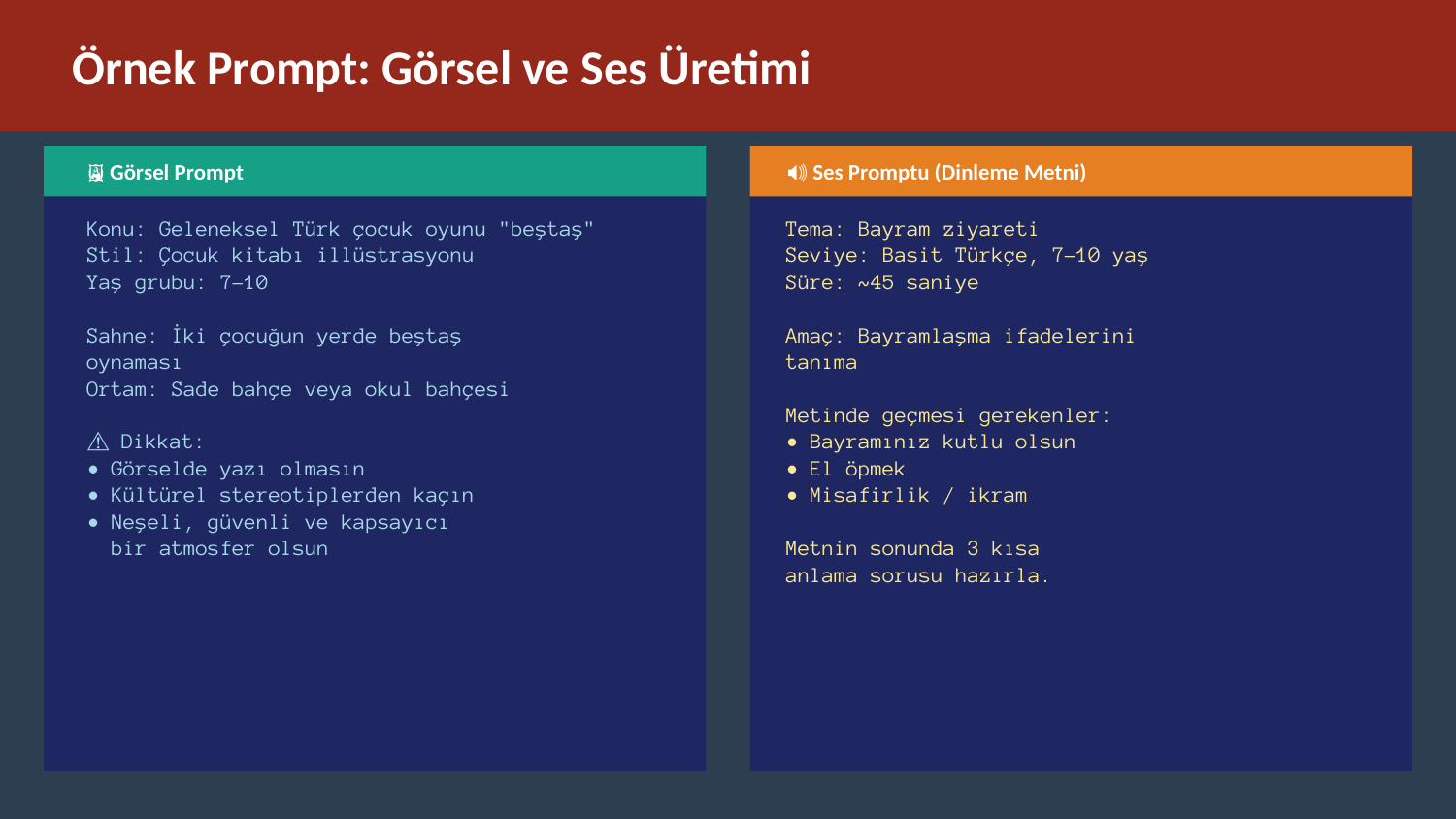

Örnek Prompt: Görsel ve Ses Üretimi

🖼️ Görsel Prompt

🔊 Ses Promptu (Dinleme Metni)
Konu: Geleneksel Türk çocuk oyunu "beştaş"
Stil: Çocuk kitabı illüstrasyonu
Yaş grubu: 7-10

Sahne: İki çocuğun yerde beştaş
oynaması
Ortam: Sade bahçe veya okul bahçesi

⚠️ Dikkat:
• Görselde yazı olmasın
• Kültürel stereotiplerden kaçın
• Neşeli, güvenli ve kapsayıcı
  bir atmosfer olsun
Tema: Bayram ziyareti
Seviye: Basit Türkçe, 7-10 yaş
Süre: ~45 saniye

Amaç: Bayramlaşma ifadelerini
tanıma

Metinde geçmesi gerekenler:
• Bayramınız kutlu olsun
• El öpmek
• Misafirlik / ikram

Metnin sonunda 3 kısa
anlama sorusu hazırla.